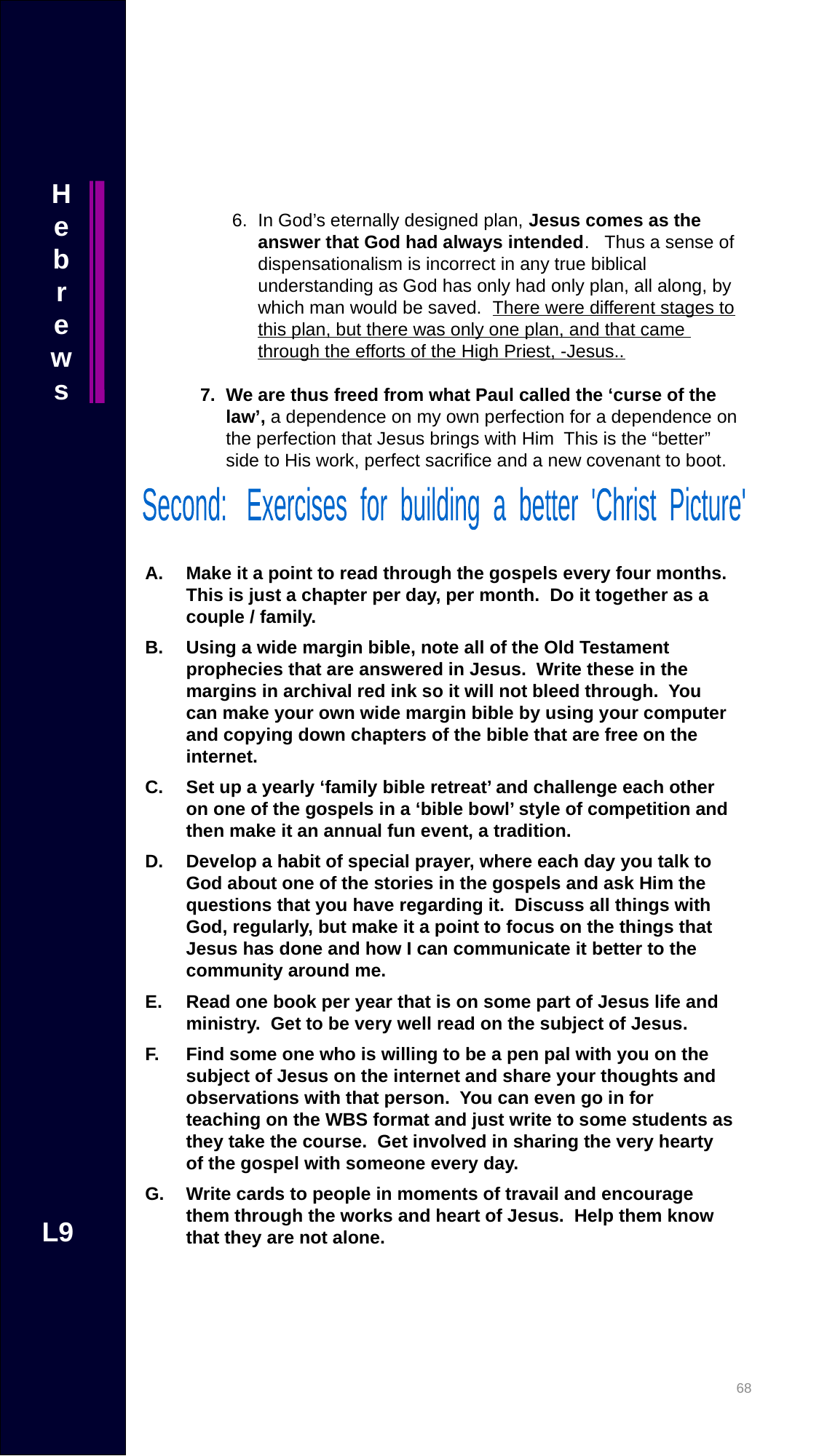

Hebrews

In God’s eternally designed plan, Jesus comes as the answer that God had always intended.   Thus a sense of dispensationalism is incorrect in any true biblical understanding as God has only had only plan, all along, by which man would be saved.  There were different stages to this plan, but there was only one plan, and that came  through the efforts of the High Priest, -Jesus..

We are thus freed from what Paul called the ‘curse of the law’, a dependence on my own perfection for a dependence on the perfection that Jesus brings with Him  This is the “better” side to His work, perfect sacrifice and a new covenant to boot.
Second:   Exercises  for  building  a  better  'Christ  Picture'
Make it a point to read through the gospels every four months.  This is just a chapter per day, per month.  Do it together as a couple / family.
Using a wide margin bible, note all of the Old Testament prophecies that are answered in Jesus.  Write these in the margins in archival red ink so it will not bleed through.  You can make your own wide margin bible by using your computer and copying down chapters of the bible that are free on the internet.
Set up a yearly ‘family bible retreat’ and challenge each other on one of the gospels in a ‘bible bowl’ style of competition and then make it an annual fun event, a tradition.
Develop a habit of special prayer, where each day you talk to God about one of the stories in the gospels and ask Him the questions that you have regarding it.  Discuss all things with God, regularly, but make it a point to focus on the things that Jesus has done and how I can communicate it better to the community around me.
Read one book per year that is on some part of Jesus life and ministry.  Get to be very well read on the subject of Jesus.
Find some one who is willing to be a pen pal with you on the subject of Jesus on the internet and share your thoughts and observations with that person.  You can even go in for teaching on the WBS format and just write to some students as they take the course.  Get involved in sharing the very hearty of the gospel with someone every day.
Write cards to people in moments of travail and encourage them through the works and heart of Jesus.  Help them know that they are not alone.

L9
68